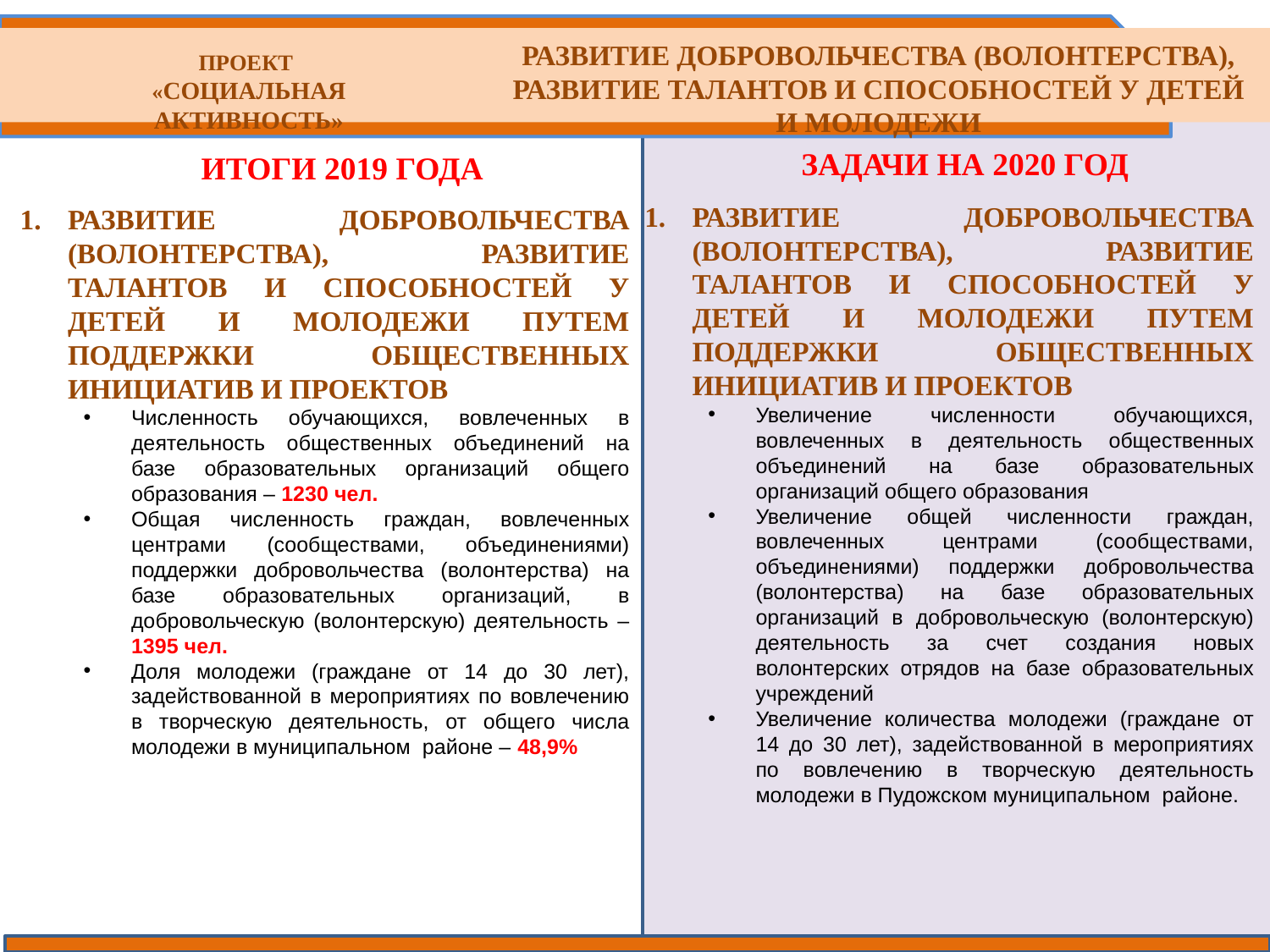

РАЗВИТИЕ ДОБРОВОЛЬЧЕСТВА (ВОЛОНТЕРСТВА), РАЗВИТИЕ ТАЛАНТОВ И СПОСОБНОСТЕЙ У ДЕТЕЙ И МОЛОДЕЖИ
ПРОЕКТ
«СОЦИАЛЬНАЯ АКТИВНОСТЬ»

ЗАДАЧИ НА 2020 ГОД
ИТОГИ 2019 ГОДА
РАЗВИТИЕ ДОБРОВОЛЬЧЕСТВА (ВОЛОНТЕРСТВА), РАЗВИТИЕ ТАЛАНТОВ И СПОСОБНОСТЕЙ У ДЕТЕЙ И МОЛОДЕЖИ ПУТЕМ ПОДДЕРЖКИ ОБЩЕСТВЕННЫХ ИНИЦИАТИВ И ПРОЕКТОВ
Увеличение численности обучающихся, вовлеченных в деятельность общественных объединений на базе образовательных организаций общего образования
Увеличение общей численности граждан, вовлеченных центрами (сообществами, объединениями) поддержки добровольчества (волонтерства) на базе образовательных организаций в добровольческую (волонтерскую) деятельность за счет создания новых волонтерских отрядов на базе образовательных учреждений
Увеличение количества молодежи (граждане от 14 до 30 лет), задействованной в мероприятиях по вовлечению в творческую деятельность молодежи в Пудожском муниципальном  районе.

РАЗВИТИЕ ДОБРОВОЛЬЧЕСТВА (ВОЛОНТЕРСТВА), РАЗВИТИЕ ТАЛАНТОВ И СПОСОБНОСТЕЙ У ДЕТЕЙ И МОЛОДЕЖИ ПУТЕМ ПОДДЕРЖКИ ОБЩЕСТВЕННЫХ ИНИЦИАТИВ И ПРОЕКТОВ
Численность обучающихся, вовлеченных в деятельность общественных объединений на базе образовательных организаций общего образования – 1230 чел.
Общая численность граждан, вовлеченных центрами (сообществами, объединениями) поддержки добровольчества (волонтерства) на базе образовательных организаций, в добровольческую (волонтерскую) деятельность – 1395 чел.
Доля молодежи (граждане от 14 до 30 лет), задействованной в мероприятиях по вовлечению в творческую деятельность, от общего числа молодежи в муниципальном  районе – 48,9%